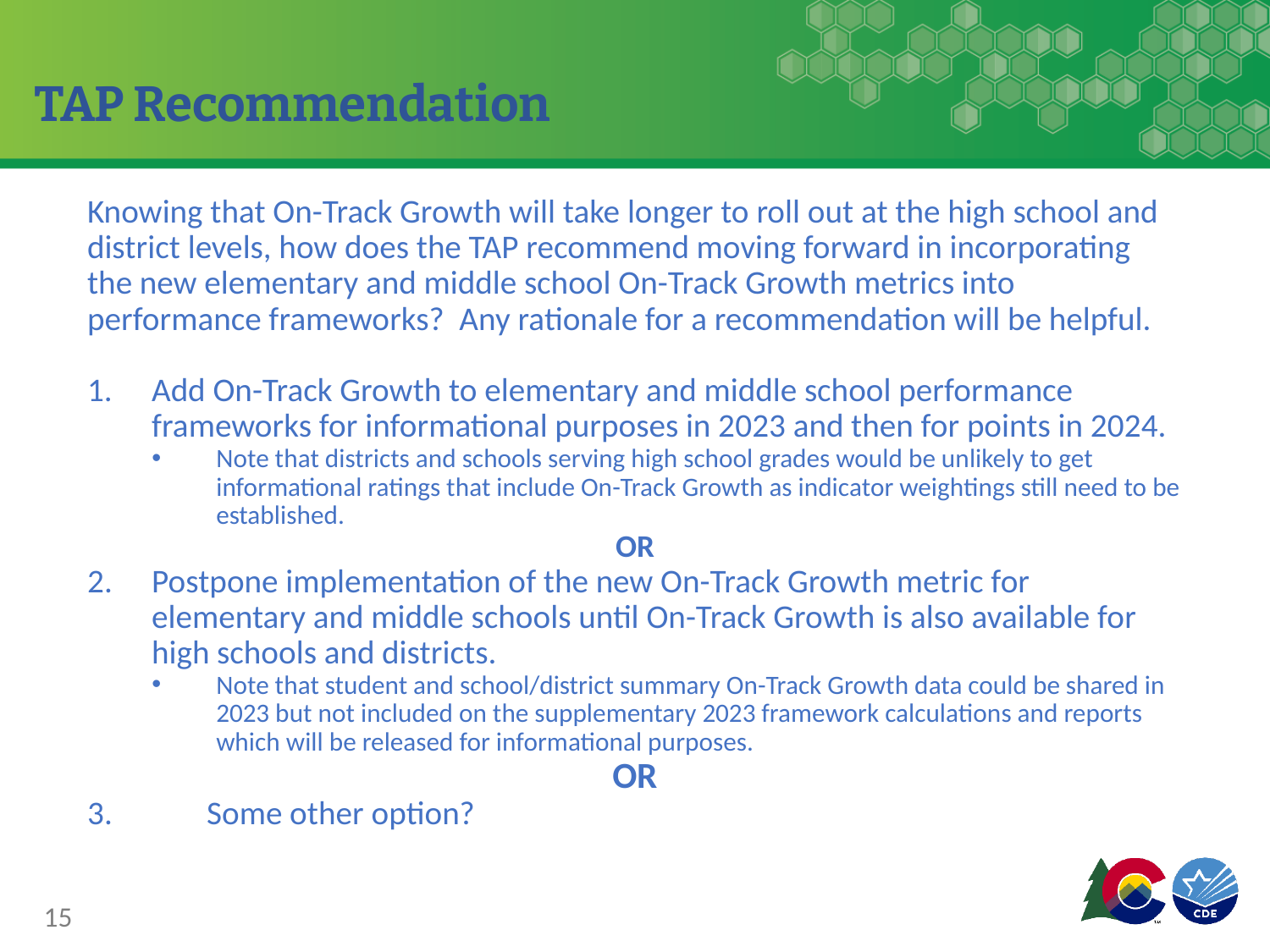

# TAP Recommendation
Knowing that On-Track Growth will take longer to roll out at the high school and district levels, how does the TAP recommend moving forward in incorporating the new elementary and middle school On-Track Growth metrics into performance frameworks?  Any rationale for a recommendation will be helpful.

Add On-Track Growth to elementary and middle school performance frameworks for informational purposes in 2023 and then for points in 2024.
Note that districts and schools serving high school grades would be unlikely to get informational ratings that include On-Track Growth as indicator weightings still need to be established.
OR
2.	Postpone implementation of the new On-Track Growth metric for elementary and middle schools until On-Track Growth is also available for high schools and districts.
Note that student and school/district summary On-Track Growth data could be shared in 2023 but not included on the supplementary 2023 framework calculations and reports which will be released for informational purposes.
OR
3.	Some other option?
15